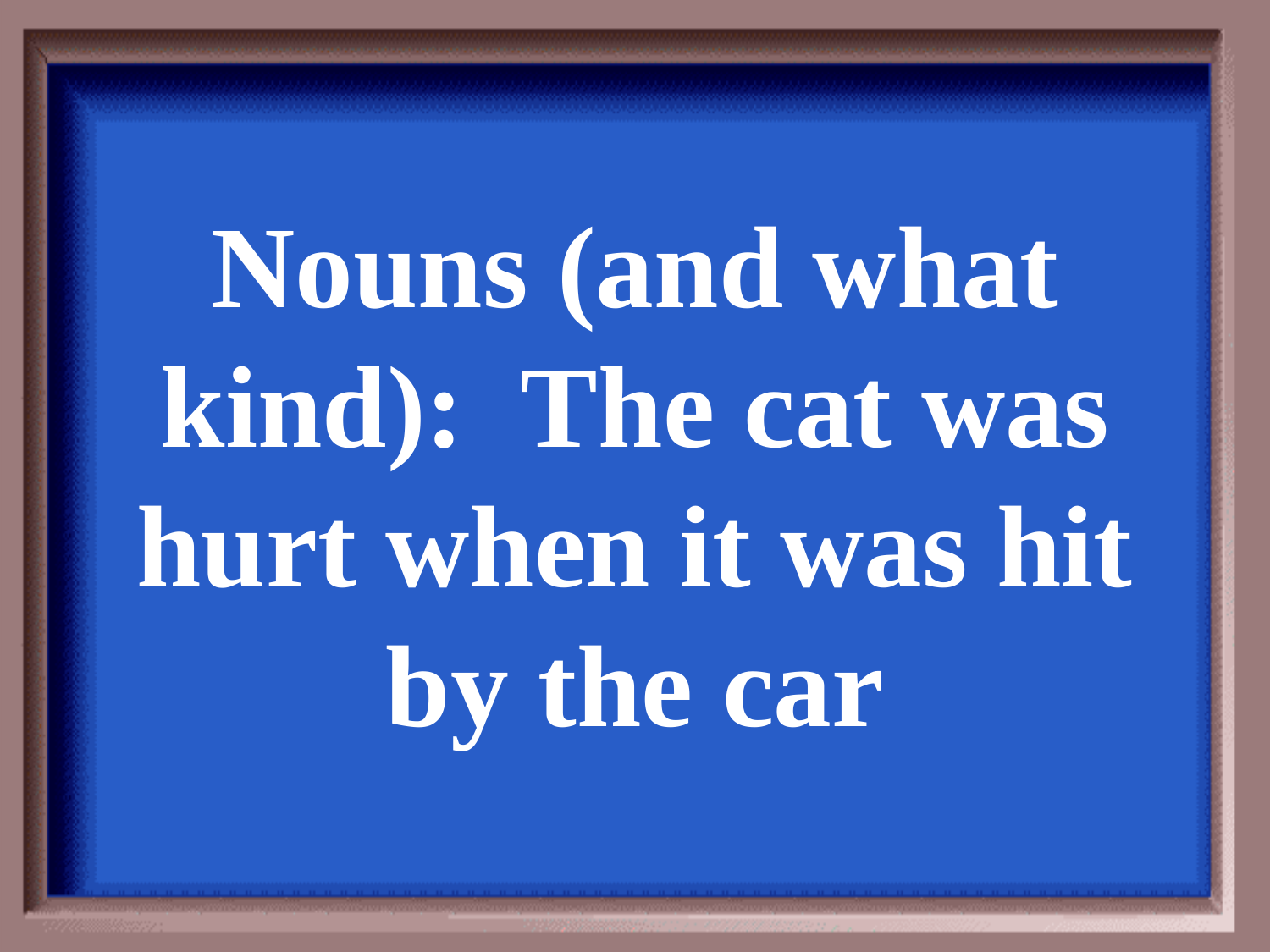

Nouns (and what kind):  The cat was hurt when it was hit by the car